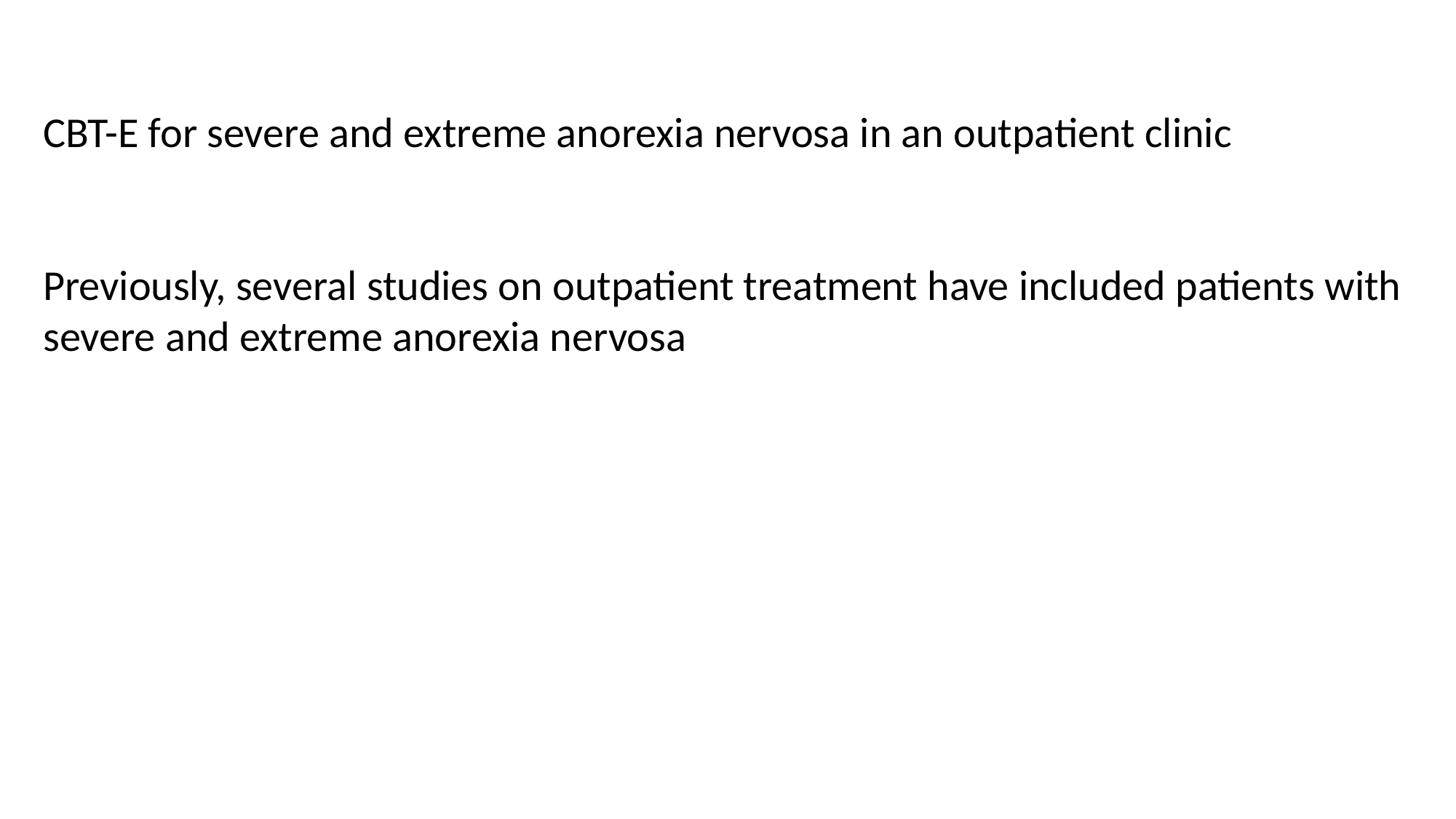

CBT-E for severe and extreme anorexia nervosa in an outpatient clinic

Previously, several studies on outpatient treatment have included patients with severe and extreme anorexia nervosa